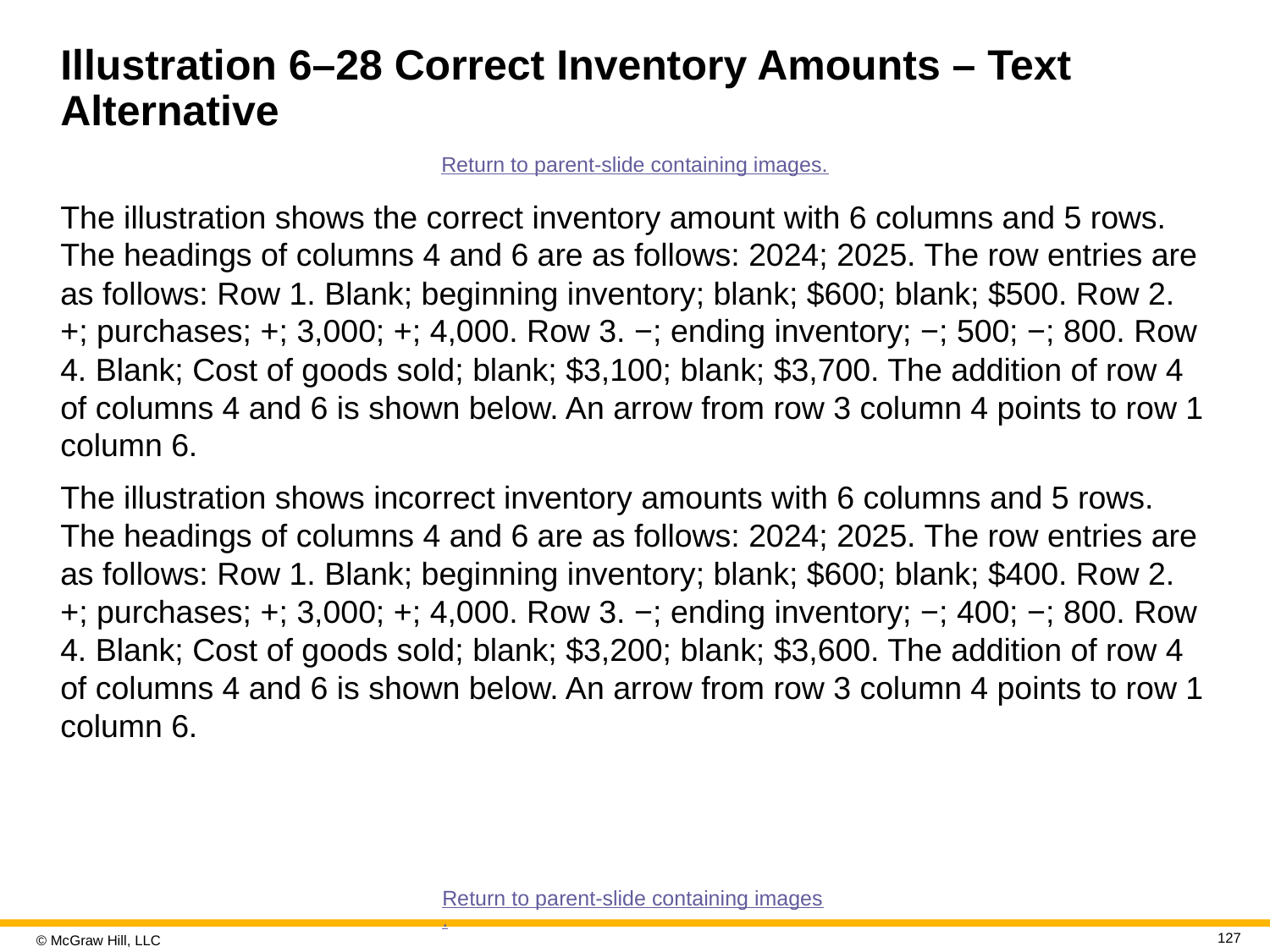

# Illustration 6–28 Correct Inventory Amounts – Text Alternative
Return to parent-slide containing images.
The illustration shows the correct inventory amount with 6 columns and 5 rows. The headings of columns 4 and 6 are as follows: 2024; 2025. The row entries are as follows: Row 1. Blank; beginning inventory; blank; $600; blank; $500. Row 2. +; purchases; +; 3,000; +; 4,000. Row 3. −; ending inventory; −; 500; −; 800. Row 4. Blank; Cost of goods sold; blank; $3,100; blank; $3,700. The addition of row 4 of columns 4 and 6 is shown below. An arrow from row 3 column 4 points to row 1 column 6.
The illustration shows incorrect inventory amounts with 6 columns and 5 rows. The headings of columns 4 and 6 are as follows: 2024; 2025. The row entries are as follows: Row 1. Blank; beginning inventory; blank; $600; blank; $400. Row 2. +; purchases; +; 3,000; +; 4,000. Row 3. −; ending inventory; −; 400; −; 800. Row 4. Blank; Cost of goods sold; blank; $3,200; blank; $3,600. The addition of row 4 of columns 4 and 6 is shown below. An arrow from row 3 column 4 points to row 1 column 6.
Return to parent-slide containing images.
127